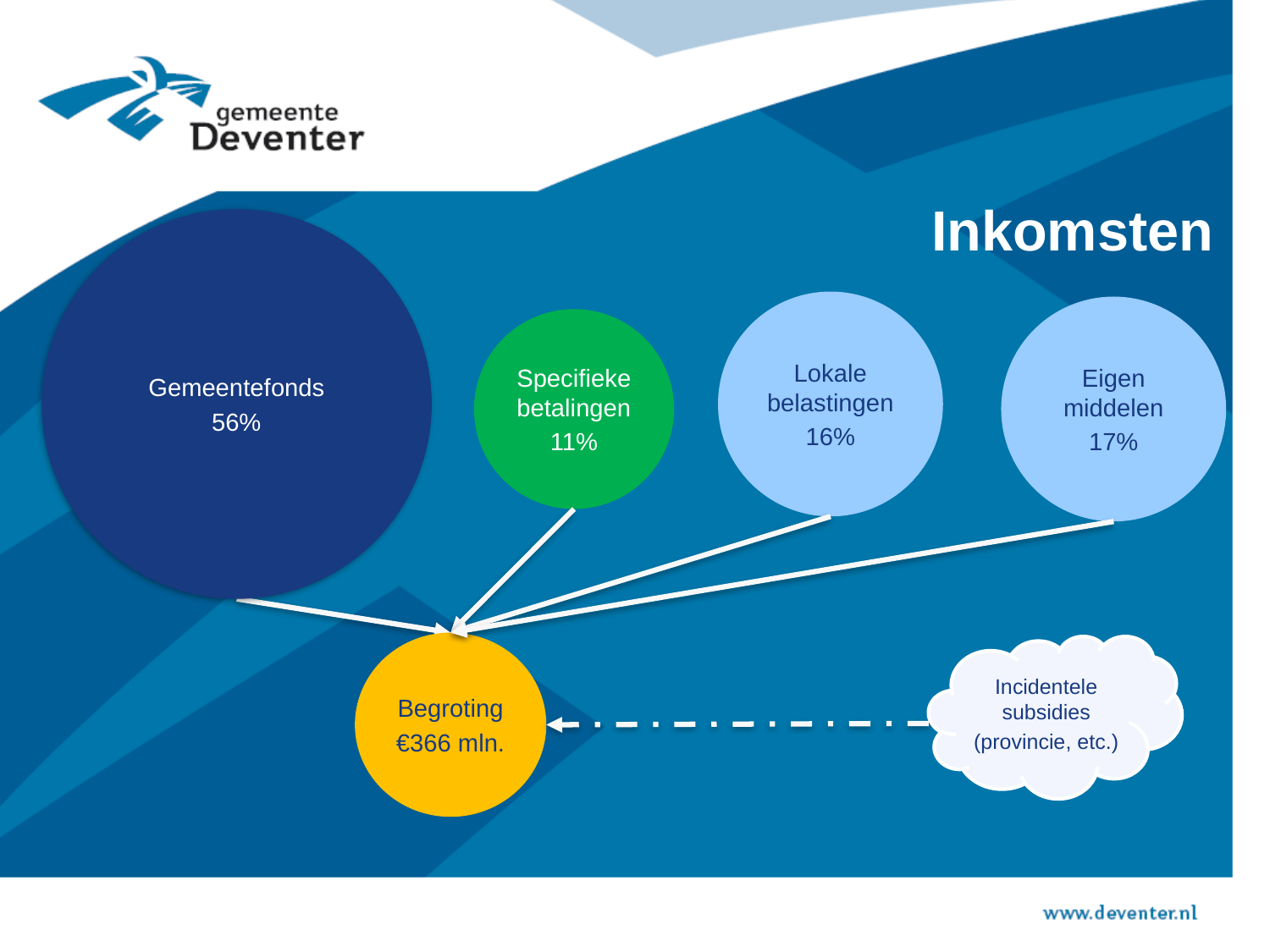

# Inkomsten
Gemeentefonds
56%
Lokale belastingen
16%
Eigen middelen
17%
Specifieke betalingen
11%
Begroting
€366 mln.
Incidentele subsidies
(provincie, etc.)